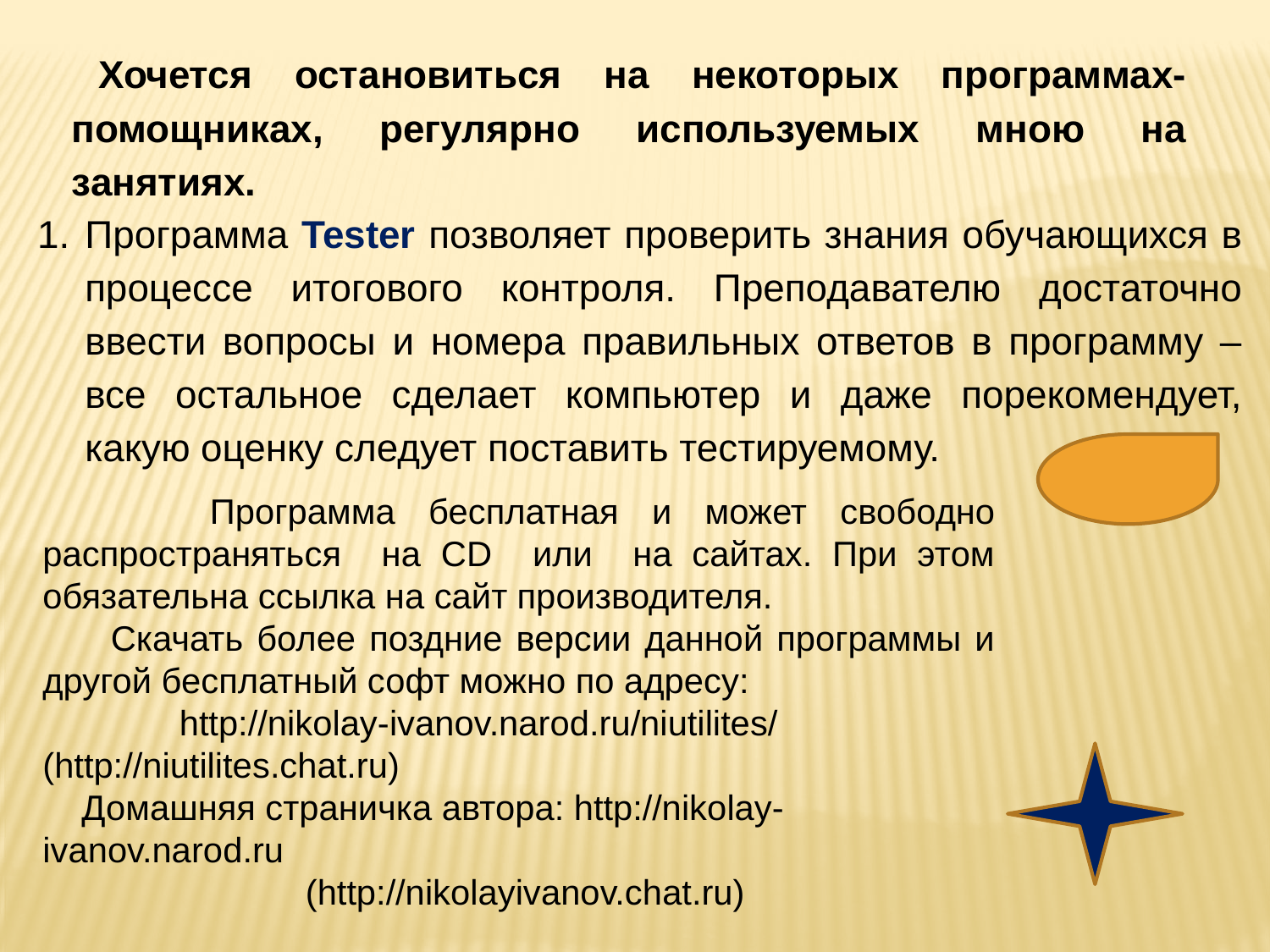

Хочется остановиться на некоторых программах-помощниках, регулярно используемых мною на занятиях.
Программа Tester позволяет проверить знания обучающихся в процессе итогового контроля. Преподавателю достаточно ввести вопросы и номера правильных ответов в программу – все остальное сделает компьютер и даже порекомендует, какую оценку следует поставить тестируемому.

     Программа бесплатная и может свободно распространяться  на CD  или  на сайтах. При этом обязательна ссылка на сайт производителя.
     Скачать более поздние версии данной программы и другой бесплатный софт можно по адресу:
	 http://nikolay-ivanov.narod.ru/niutilites/  	(http://niutilites.chat.ru)
    Домашняя страничка автора: http://nikolay-ivanov.narod.ru
                           (http://nikolayivanov.chat.ru)